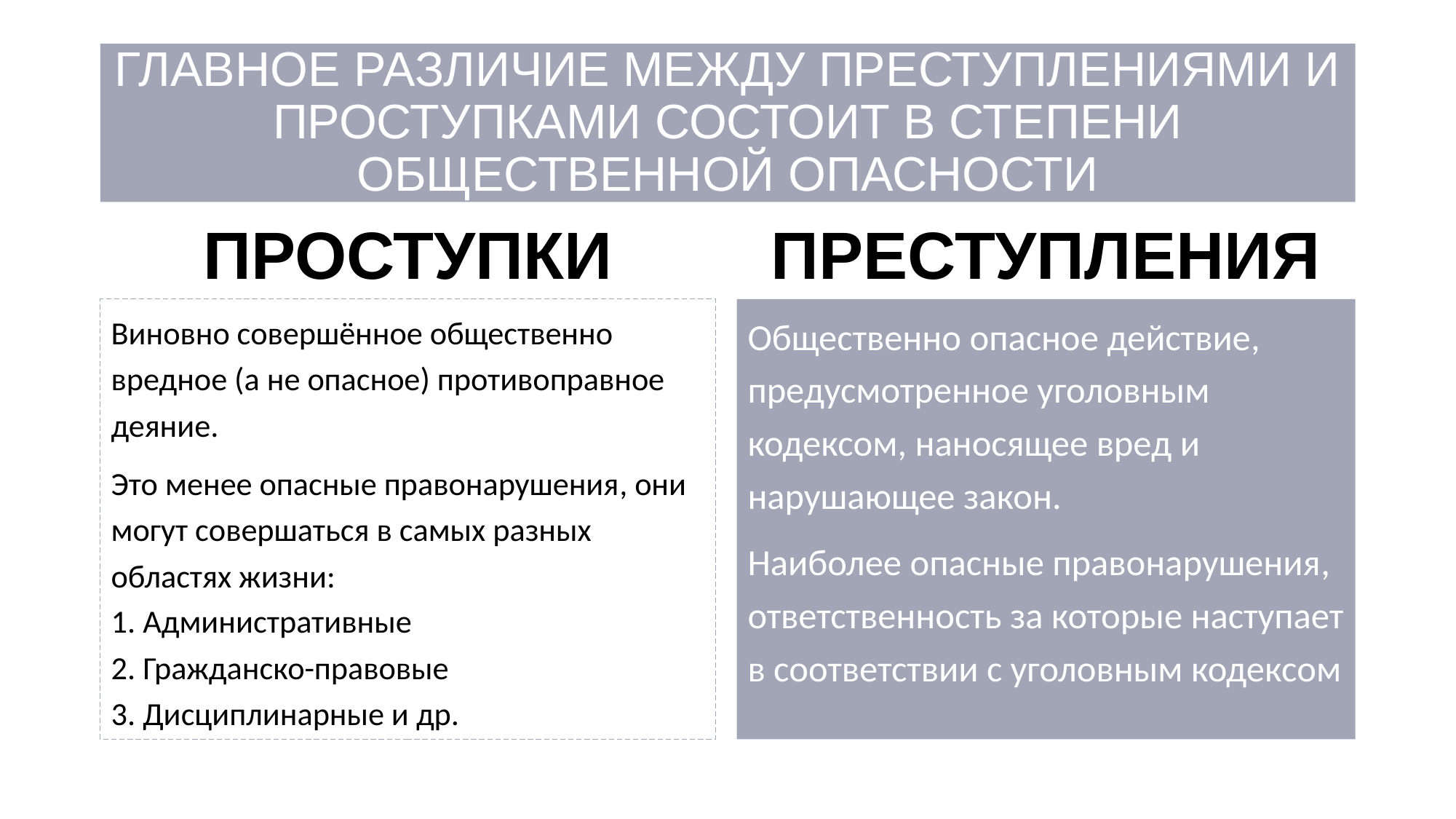

# ГЛАВНОЕ РАЗЛИЧИЕ МЕЖДУ ПРЕСТУПЛЕНИЯМИ И ПРОСТУПКАМИ СОСТОИТ В СТЕПЕНИ ОБЩЕСТВЕННОЙ ОПАСНОСТИ
ПРОСТУПКИ
ПРЕСТУПЛЕНИЯ
Виновно совершённое общественно вредное (а не опасное) противоправное деяние.
Это менее опасные правонарушения, они могут совершаться в самых разных областях жизни:
1. Административные
2. Гражданско-правовые
3. Дисциплинарные и др.
Общественно опасное действие, предусмотренное уголовным кодексом, наносящее вред и нарушающее закон.
Наиболее опасные правонарушения, ответственность за которые наступает в соответствии с уголовным кодексом